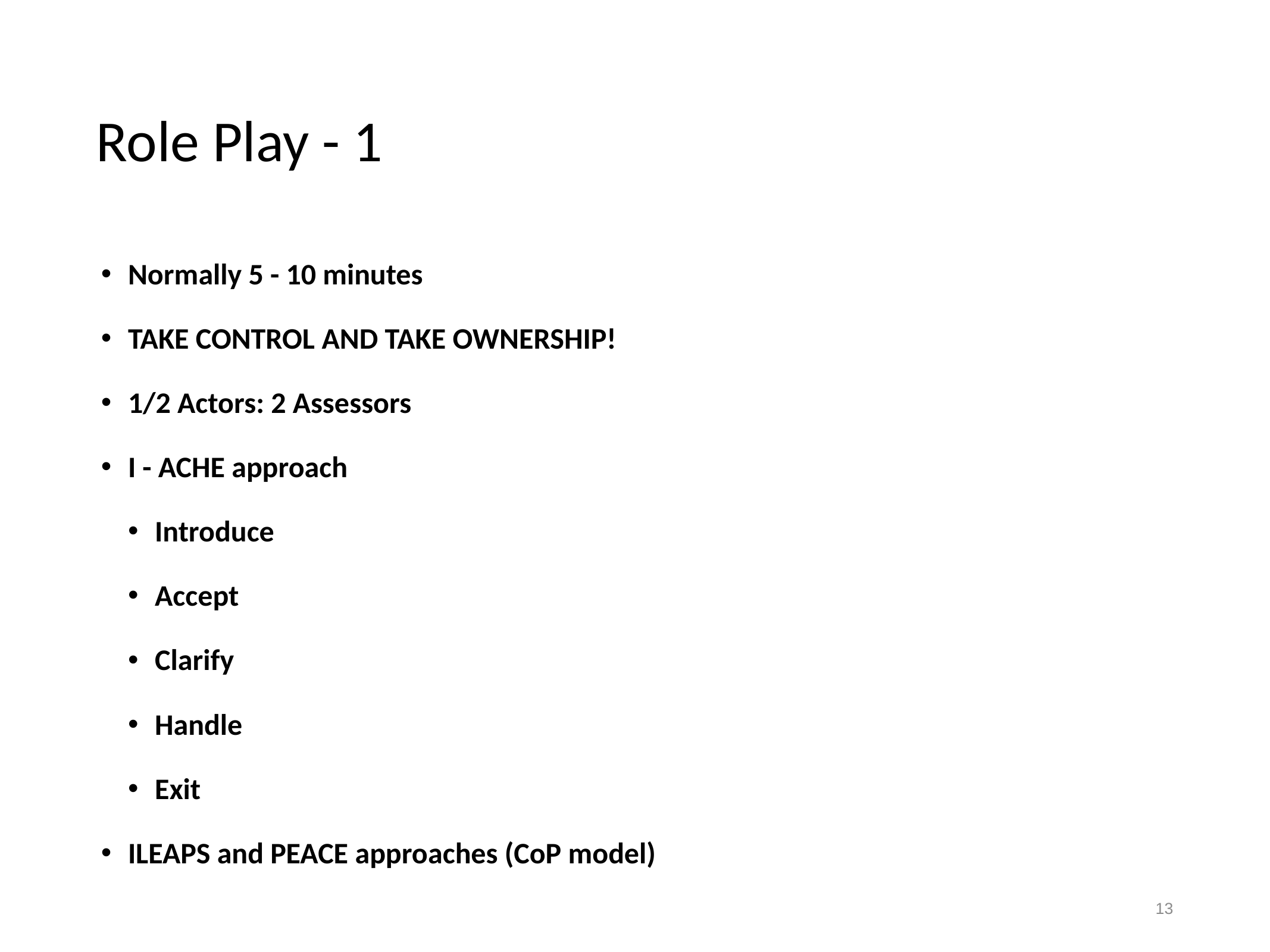

# Role Play - 1
Normally 5 - 10 minutes
TAKE CONTROL AND TAKE OWNERSHIP!
1/2 Actors: 2 Assessors
I - ACHE approach
Introduce
Accept
Clarify
Handle
Exit
ILEAPS and PEACE approaches (CoP model)
13